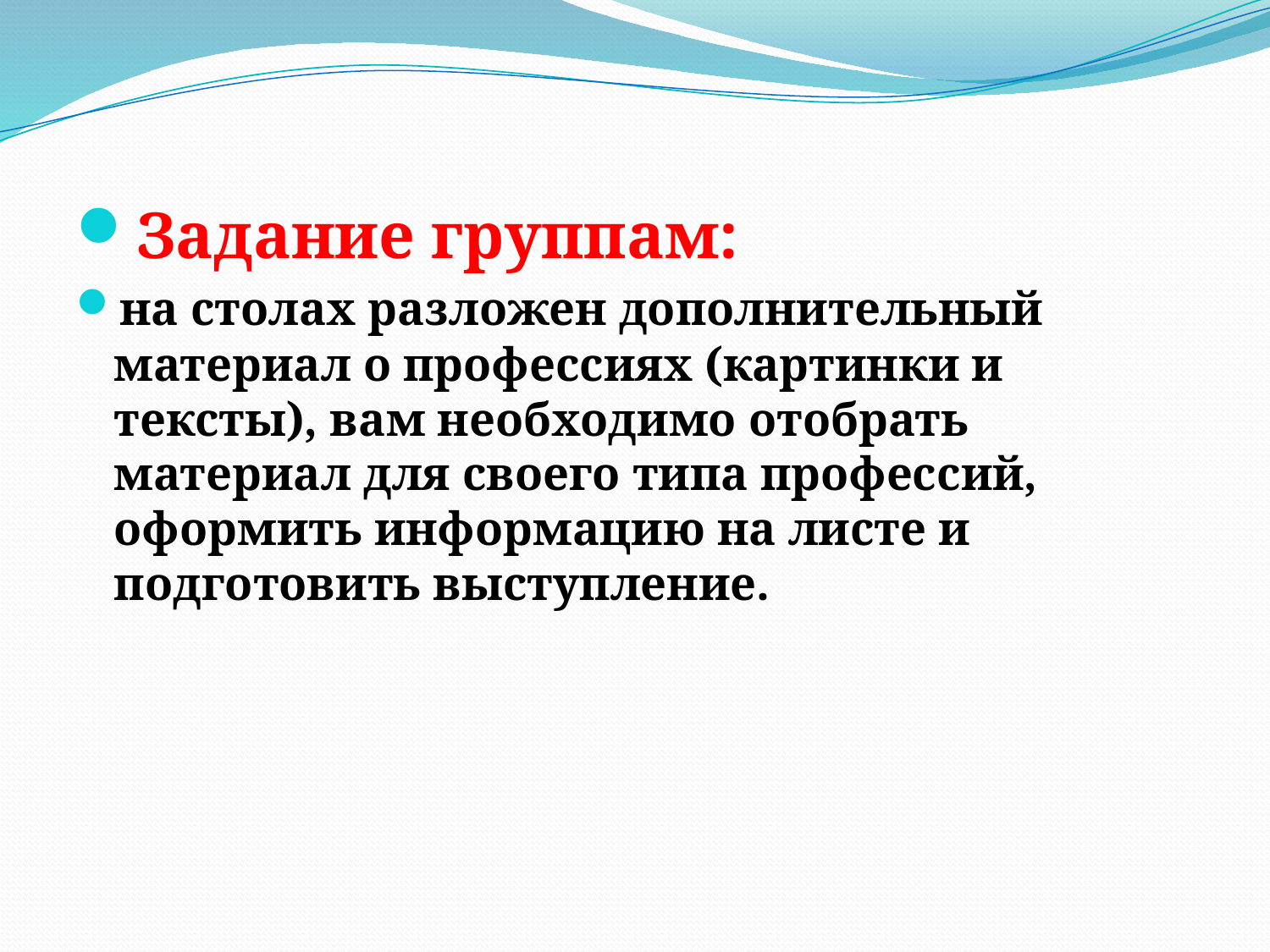

Задание группам:
на столах разложен дополнительный материал о профессиях (картинки и тексты), вам необходимо отобрать материал для своего типа профессий, оформить информацию на листе и подготовить выступление.